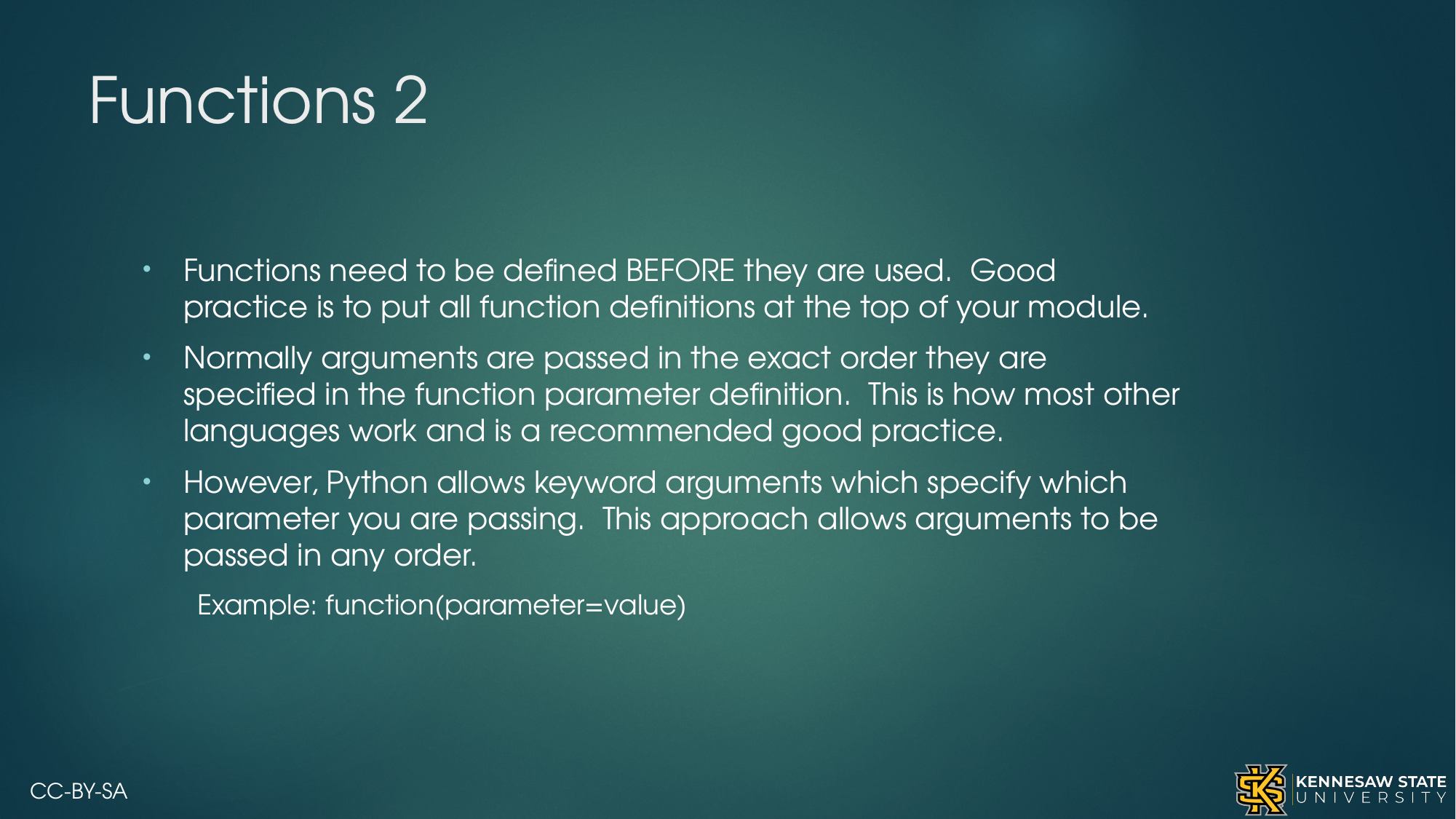

# Functions 2
Functions need to be defined BEFORE they are used.  Good practice is to put all function definitions at the top of your module.
Normally arguments are passed in the exact order they are specified in the function parameter definition.  This is how most other languages work and is a recommended good practice.
However, Python allows keyword arguments which specify which parameter you are passing.  This approach allows arguments to be passed in any order.
Example: function(parameter=value)